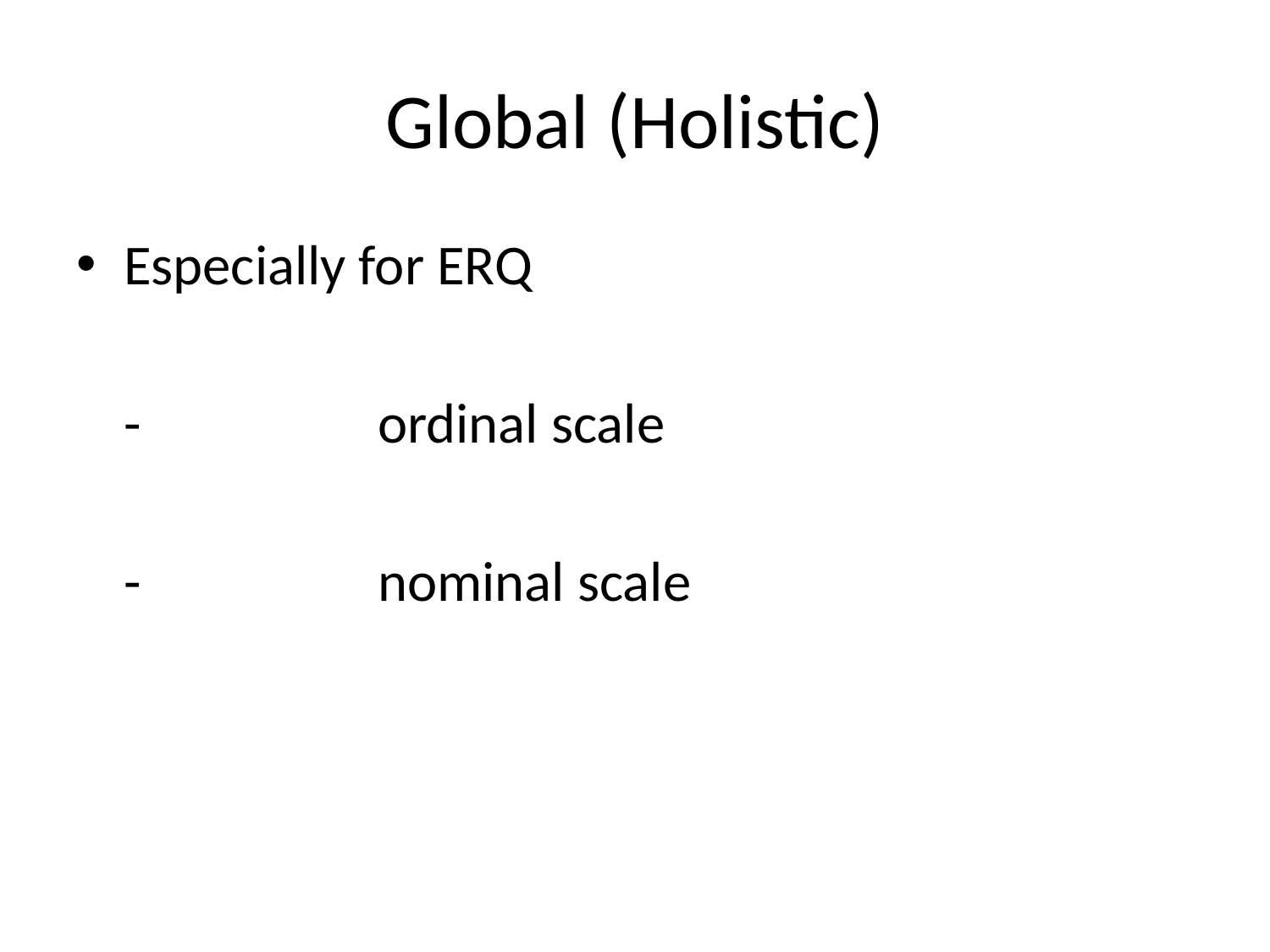

# Global (Holistic)
Especially for ERQ

	-		ordinal scale

	-		nominal scale